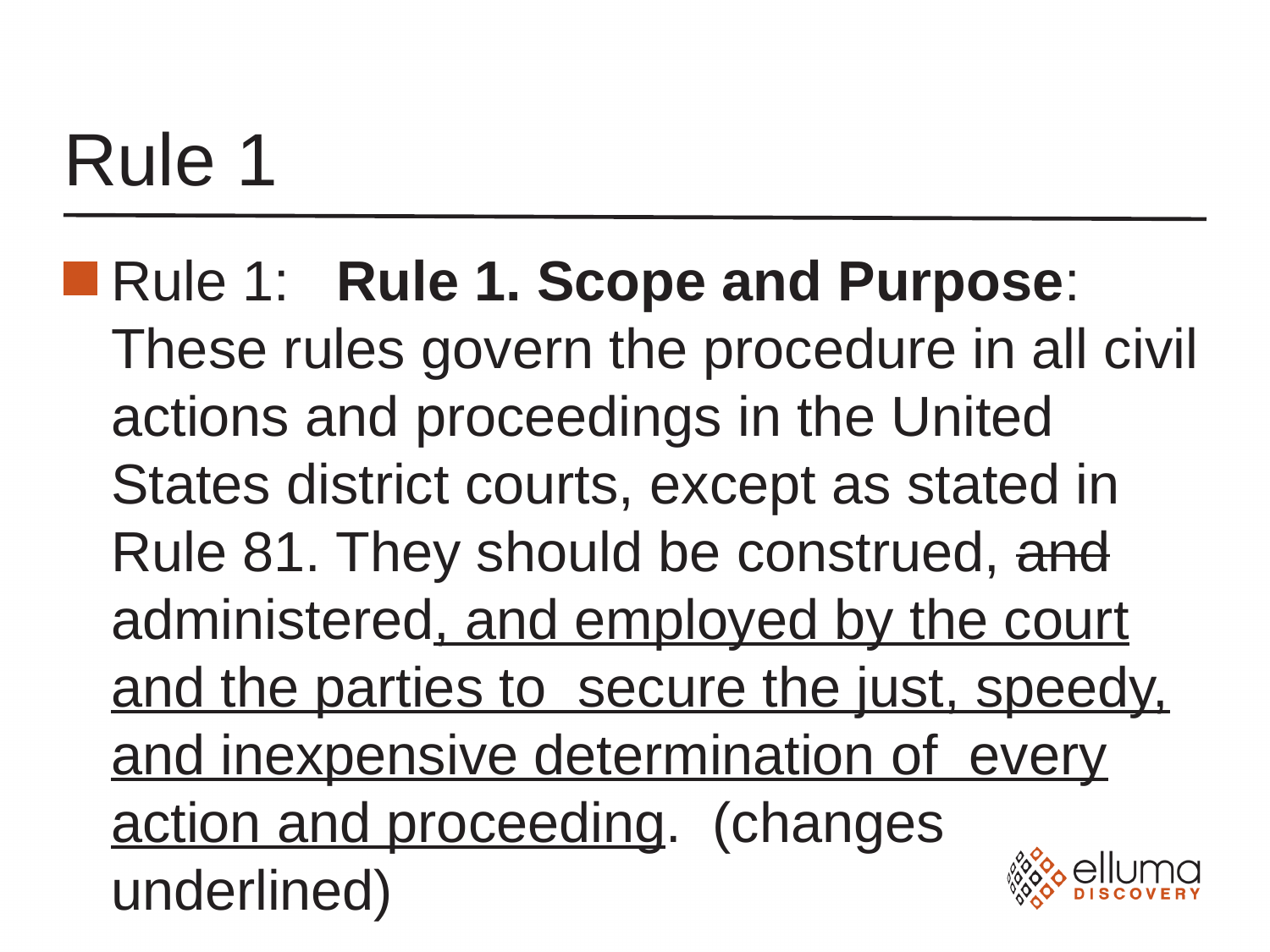

# Rule 1

Rule 1:   Rule 1. Scope and Purpose:  These rules govern the procedure in all civil actions and proceedings in the United States district courts, except as stated in Rule 81. They should be construed, and administered, and employed by the court and the parties to  secure the just, speedy, and inexpensive determination of  every action and proceeding.  (changes underlined)